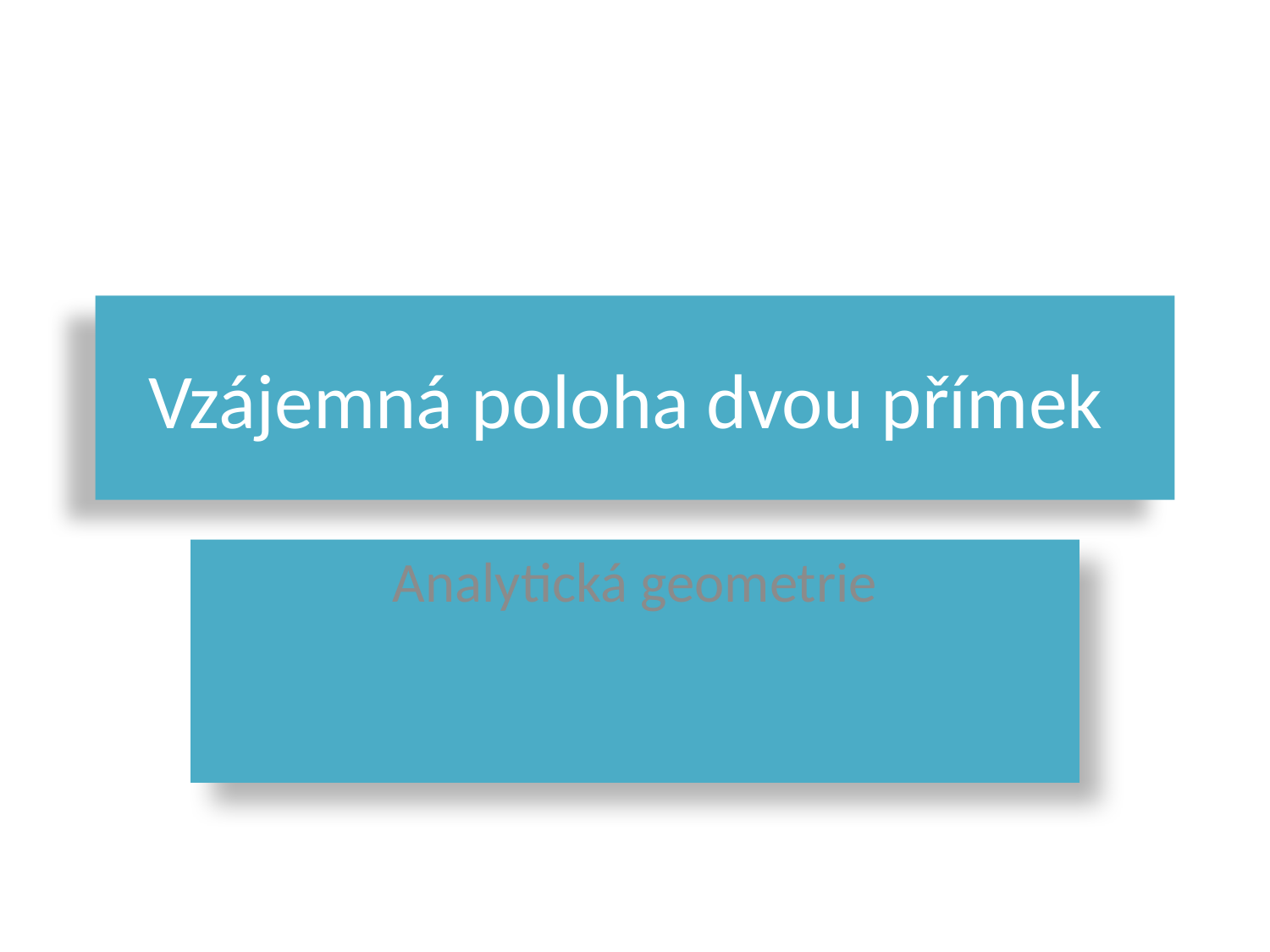

# Vzájemná poloha dvou přímek
Analytická geometrie